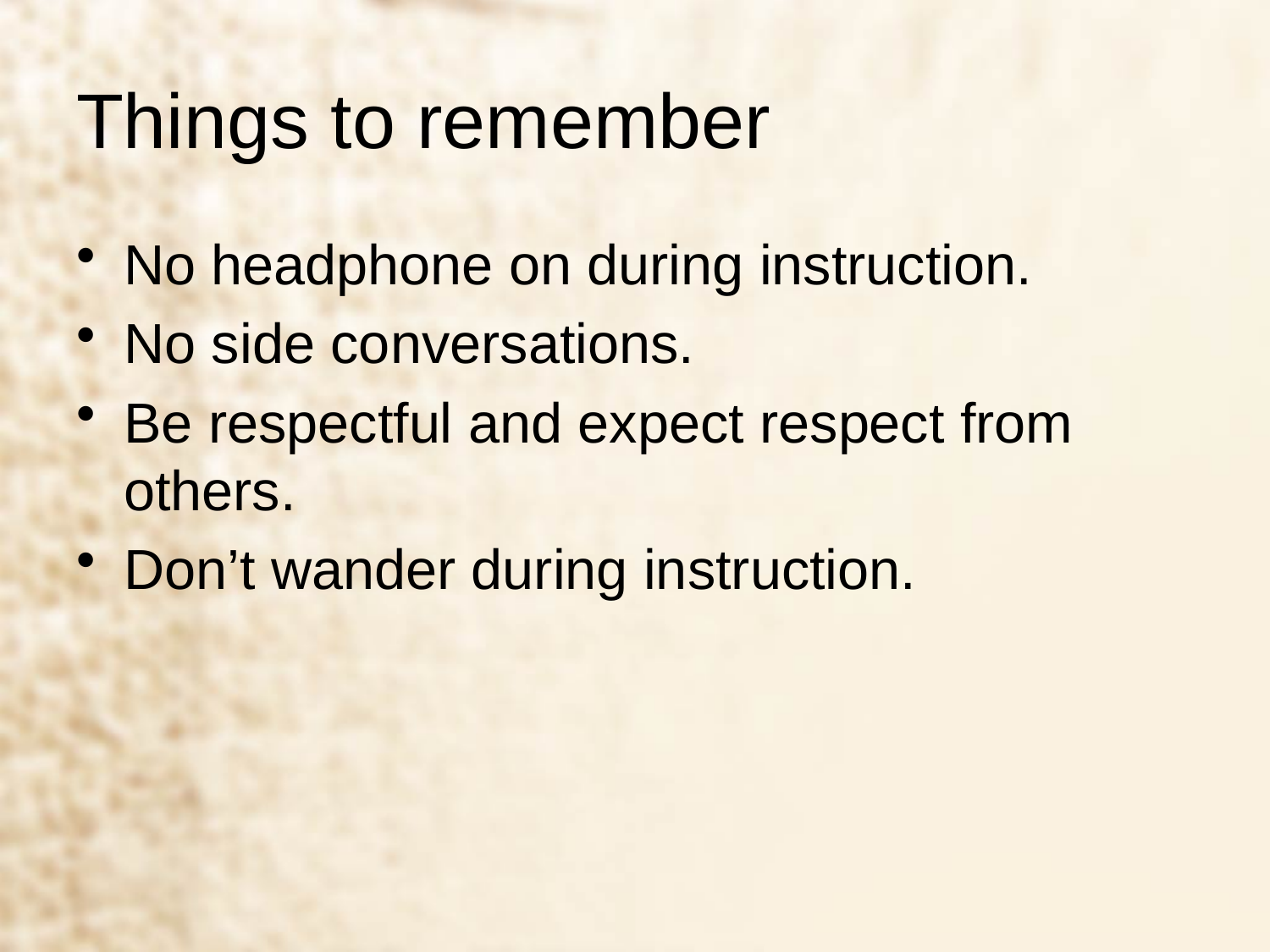

# Things to remember
No headphone on during instruction.
No side conversations.
Be respectful and expect respect from others.
Don’t wander during instruction.